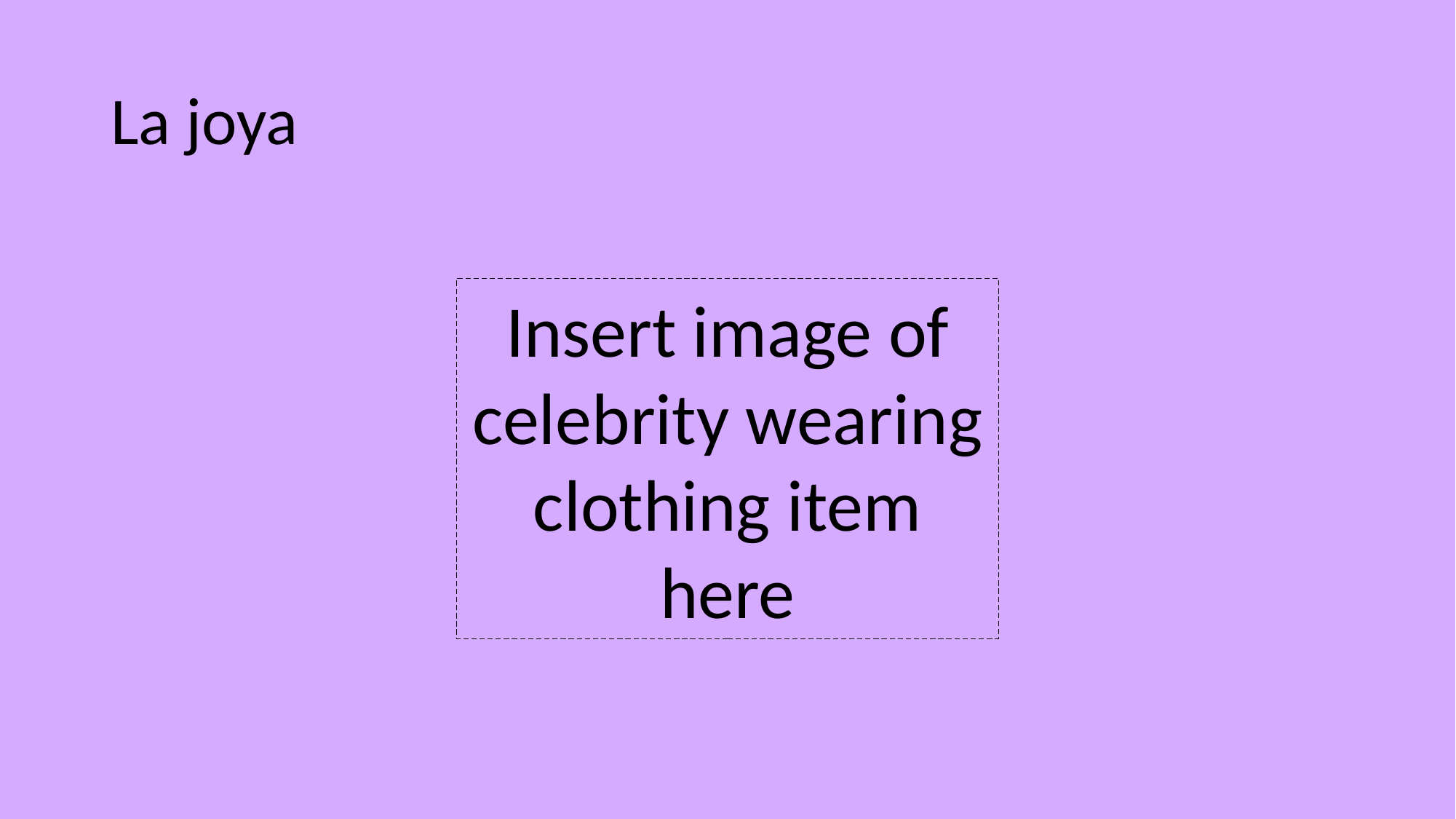

# La joya
Insert image of celebrity wearing clothing item here